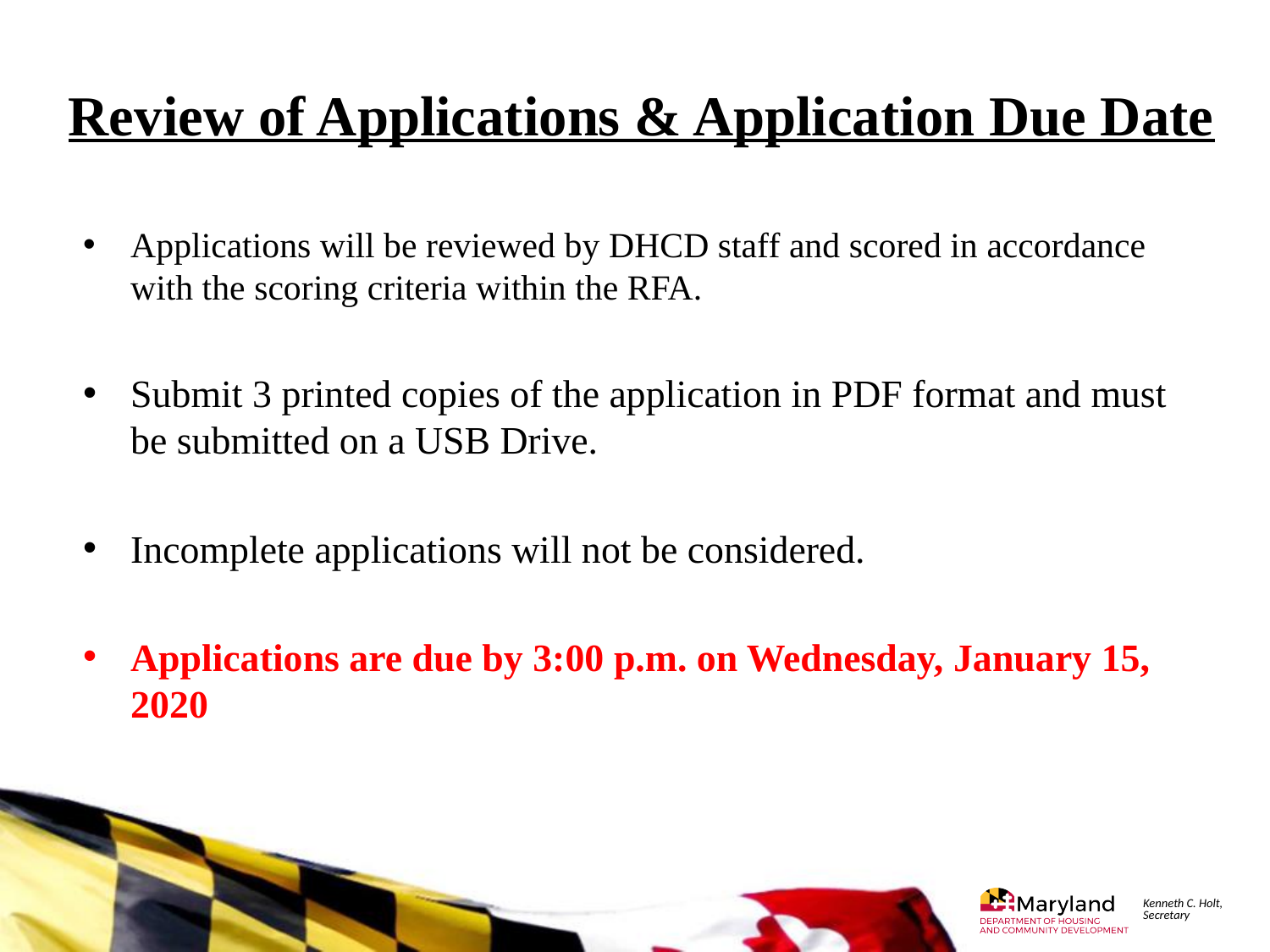

Review of Applications & Application Due Date

Applications will be reviewed by DHCD staff and scored in accordance with the scoring criteria within the RFA.

Submit 3 printed copies of the application in PDF format and must be submitted on a USB Drive.

Incomplete applications will not be considered.

Applications are due by 3:00 p.m. on Wednesday, January 15, 2020